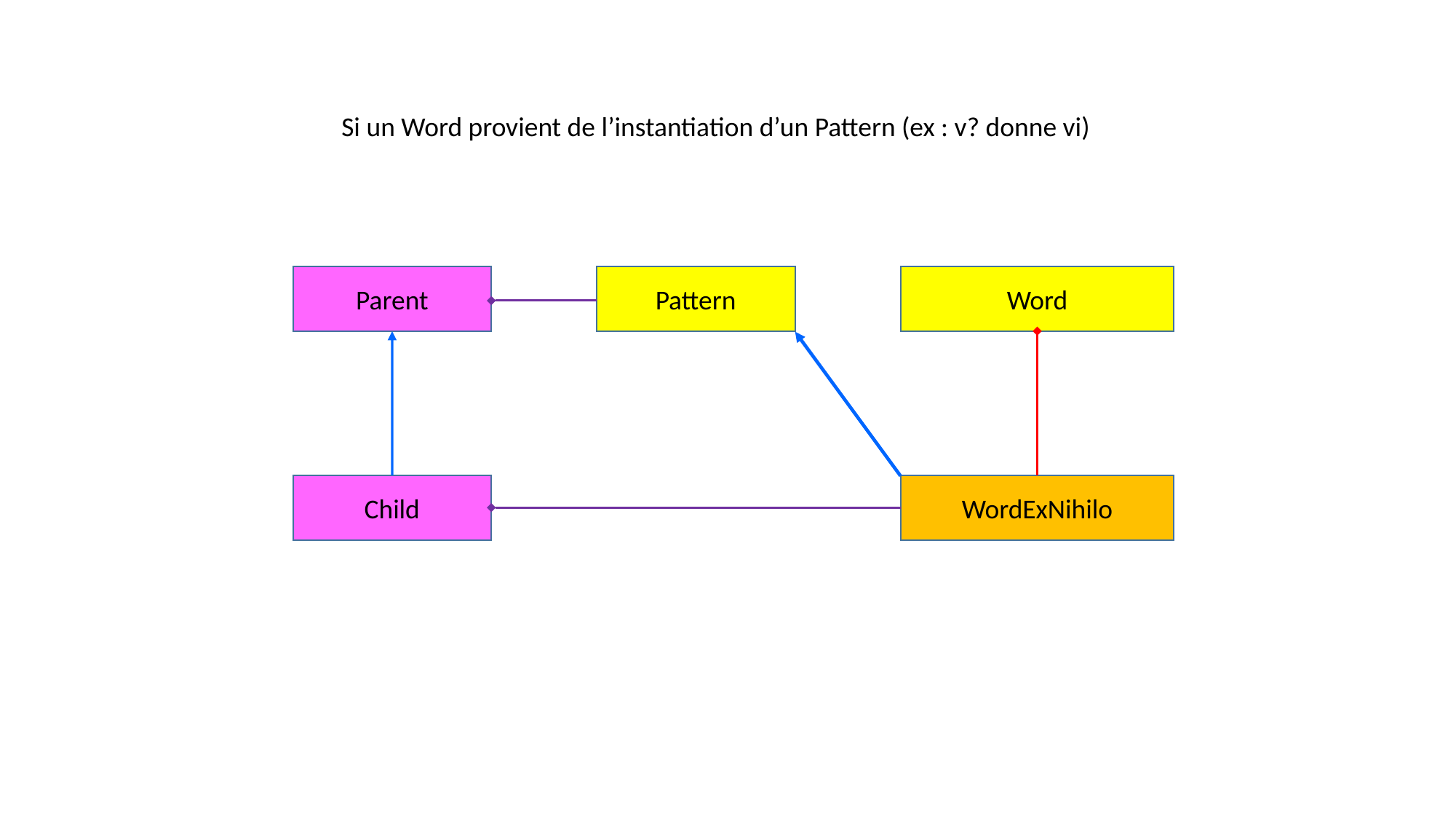

Si un Word provient de l’instantiation d’un Pattern (ex : v? donne vi)
Parent
Pattern
Word
Child
WordExNihilo